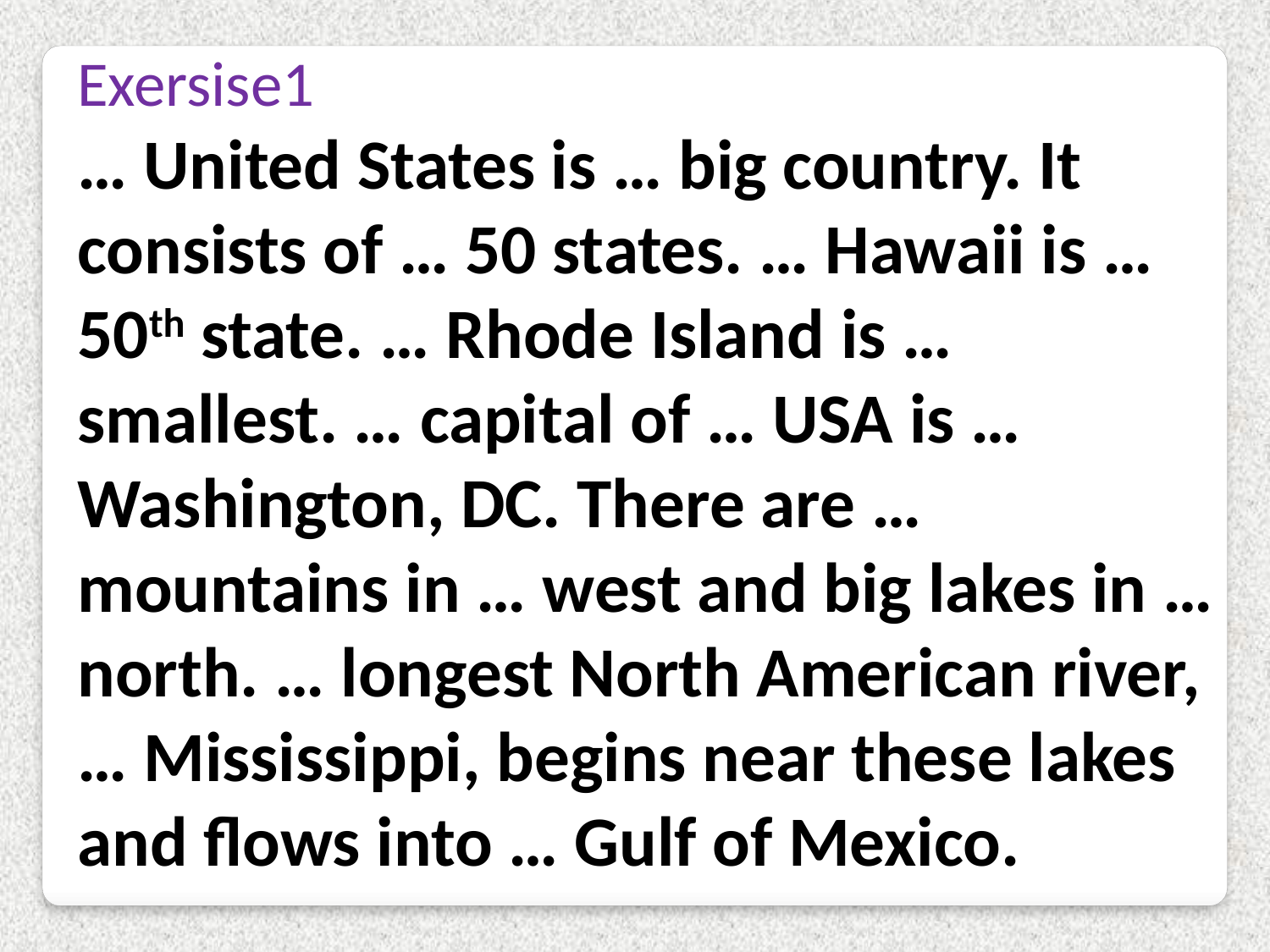

Exersise1
… United States is … big country. It consists of … 50 states. … Hawaii is … 50th state. … Rhode Island is … smallest. … capital of … USA is … Washington, DC. There are … mountains in … west and big lakes in … north. … longest North American river, … Mississippi, begins near these lakes and flows into … Gulf of Mexico.